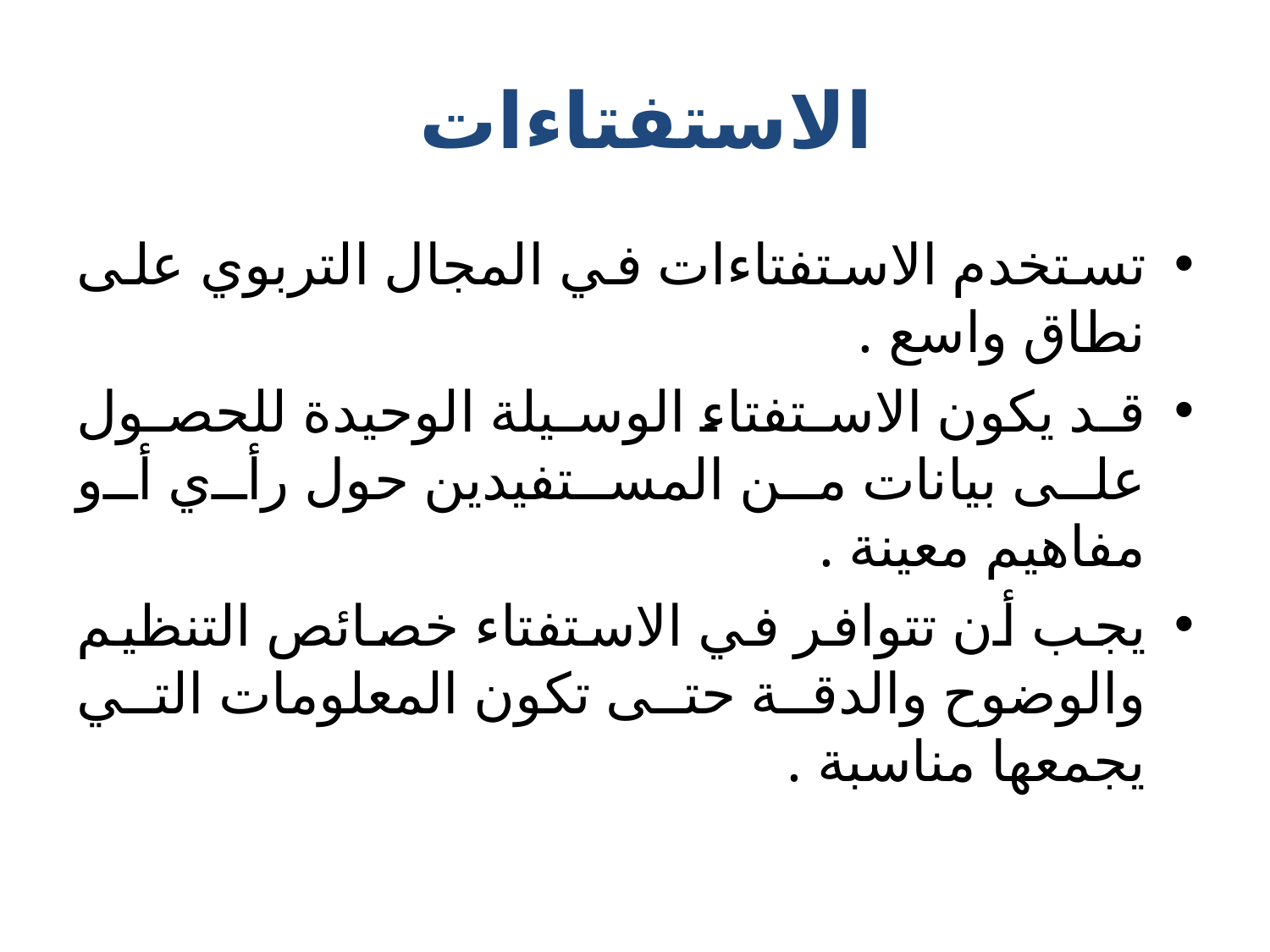

# الاستفتاءات
تستخدم الاستفتاءات في المجال التربوي على نطاق واسع .
قد يكون الاستفتاء الوسيلة الوحيدة للحصول على بيانات من المستفيدين حول رأي أو مفاهيم معينة .
يجب أن تتوافر في الاستفتاء خصائص التنظيم والوضوح والدقة حتى تكون المعلومات التي يجمعها مناسبة .